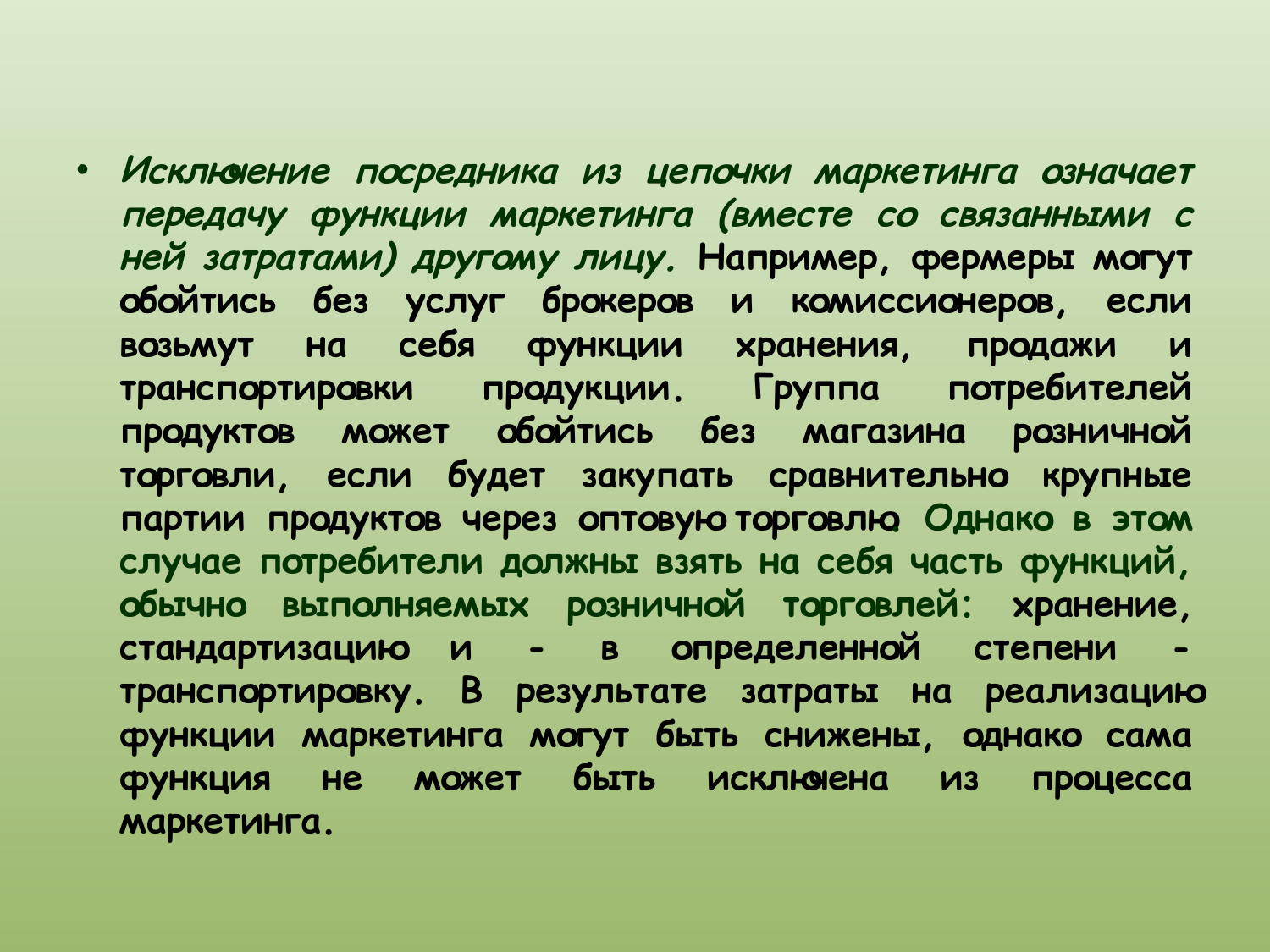

Исключение посредника из цепочки маркетинга означает передачу функции маркетинга (вместе со связанными с ней затратами) другому лицу. Например, фермеры могут обойтись без услуг брокеров и комиссионеров, если возьмут на себя функции хранения, продажи и транспортировки продукции. Группа потребителей продуктов может обойтись без магазина розничной торговли, если будет закупать сравнительно крупные партии продуктов через оптовую торговлю. Однако в этом случае потребители должны взять на себя часть функций, обычно выполняемых розничной торговлей: хранение, стандартизацию и - в определенной степени - транспортировку. В результате затраты на реа­лизацию функции маркетинга могут быть снижены, однако сама функция не может быть исключена из процесса маркетинга.